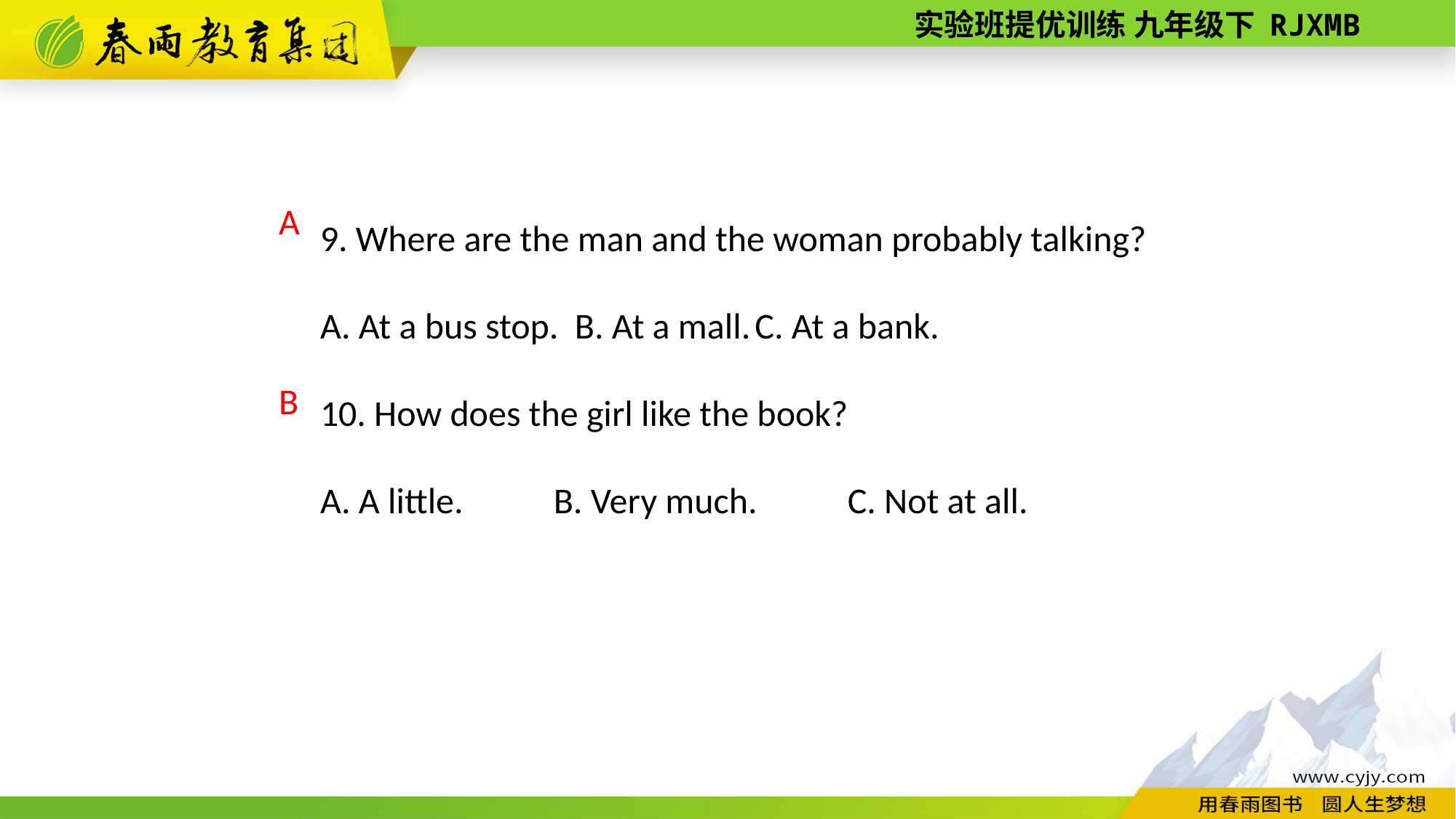

9. Where are the man and the woman probably talking?
A. At a bus stop.  B. At a mall. C. At a bank.
10. How does the girl like the book?
A. A little.　　B. Very much.　　C. Not at all.
A
B